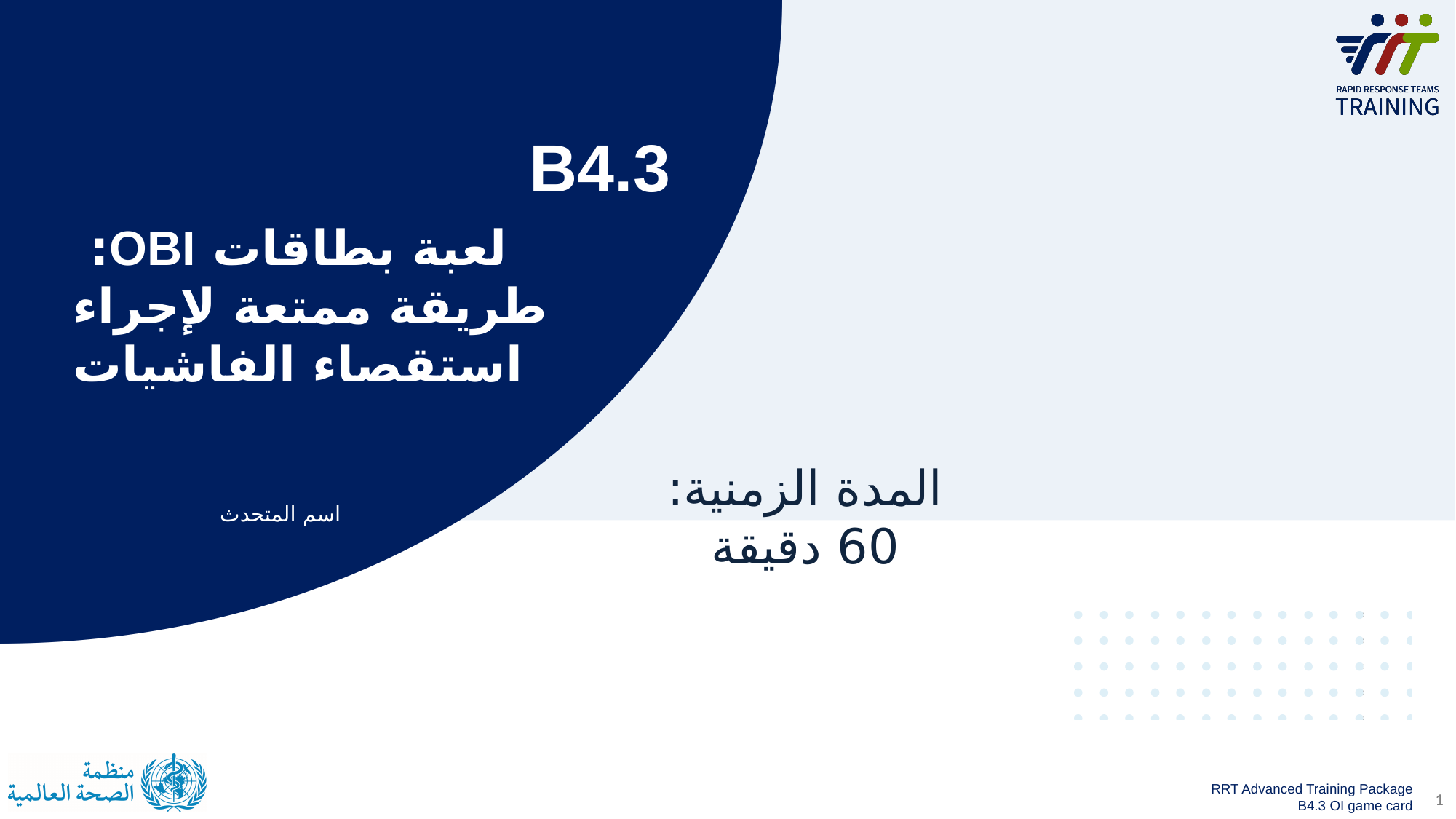

B4.3
لعبة بطاقات OBI:
طريقة ممتعة لإجراء استقصاء الفاشيات
المدة الزمنية:
60 دقيقة
اسم المتحدث